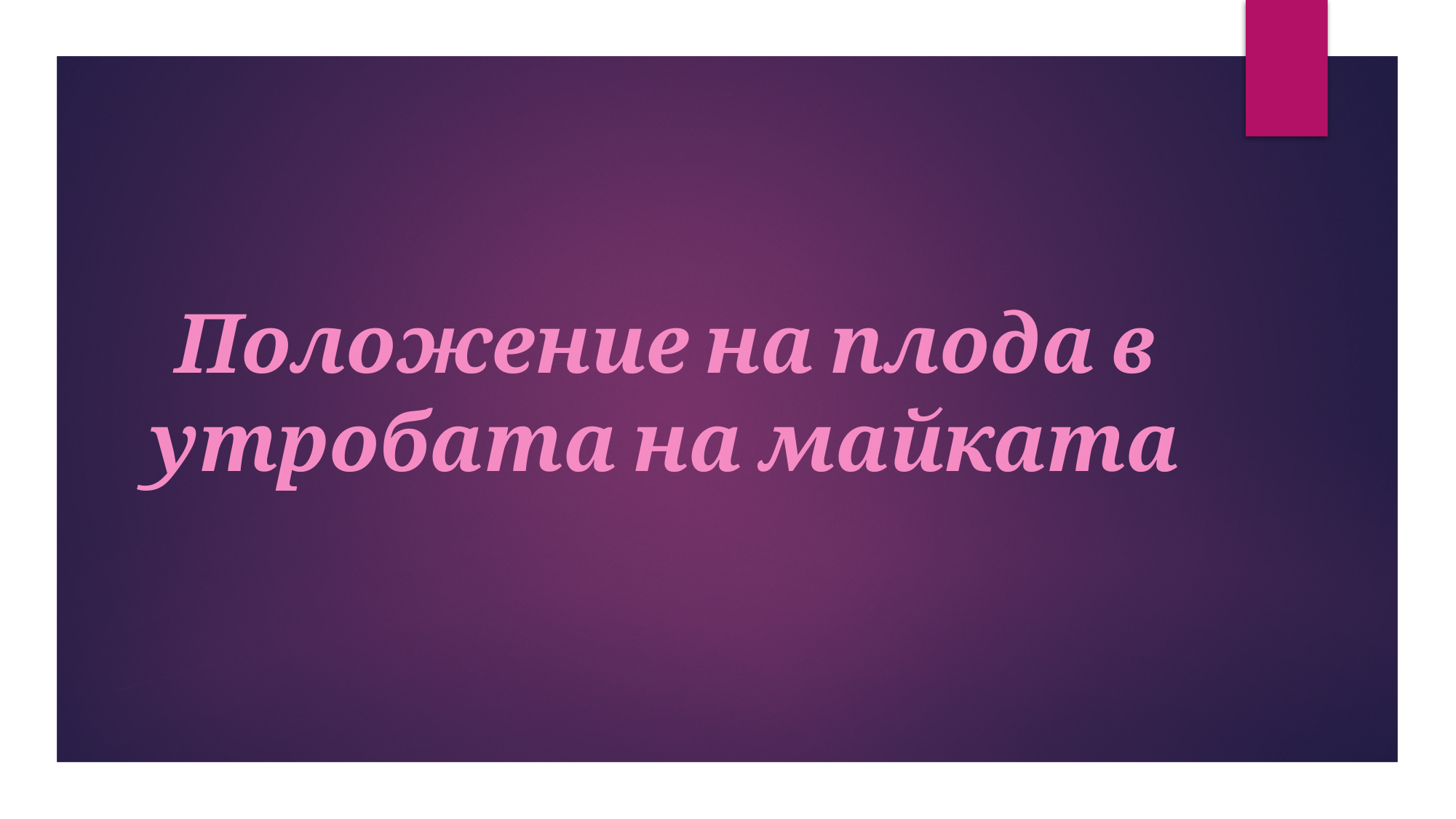

# Положение на плода в утробата на майката